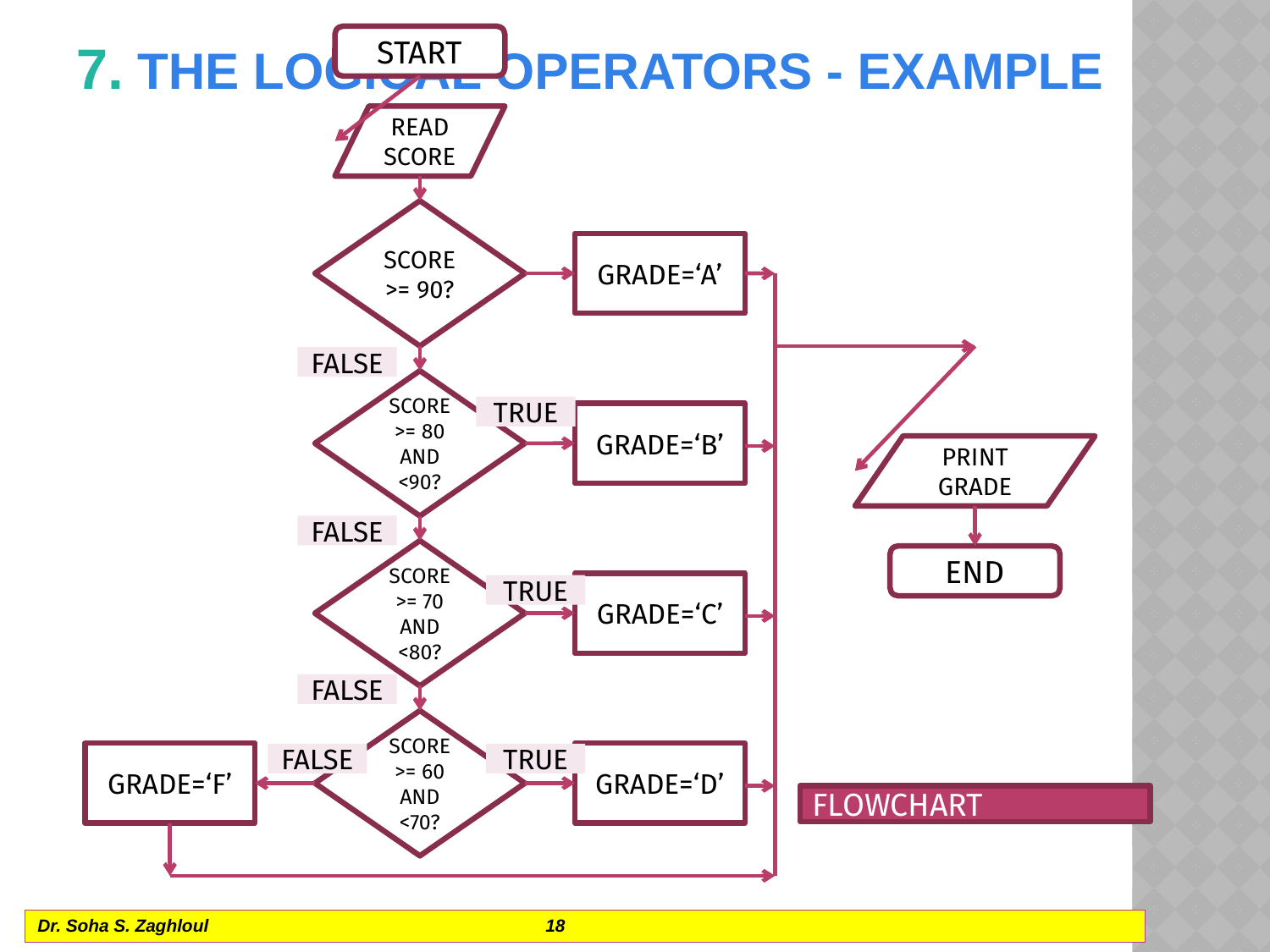

7. The logical operators - example
START
READ SCORE
SCORE >= 90?
GRADE=‘A’
FALSE
SCORE >= 80 AND <90?
TRUE
GRADE=‘B’
PRINT GRADE
FALSE
SCORE >= 70 AND <80?
END
GRADE=‘C’
TRUE
FALSE
SCORE >= 60 AND <70?
GRADE=‘F’
GRADE=‘D’
FALSE
TRUE
FLOWCHART
Dr. Soha S. Zaghloul			18